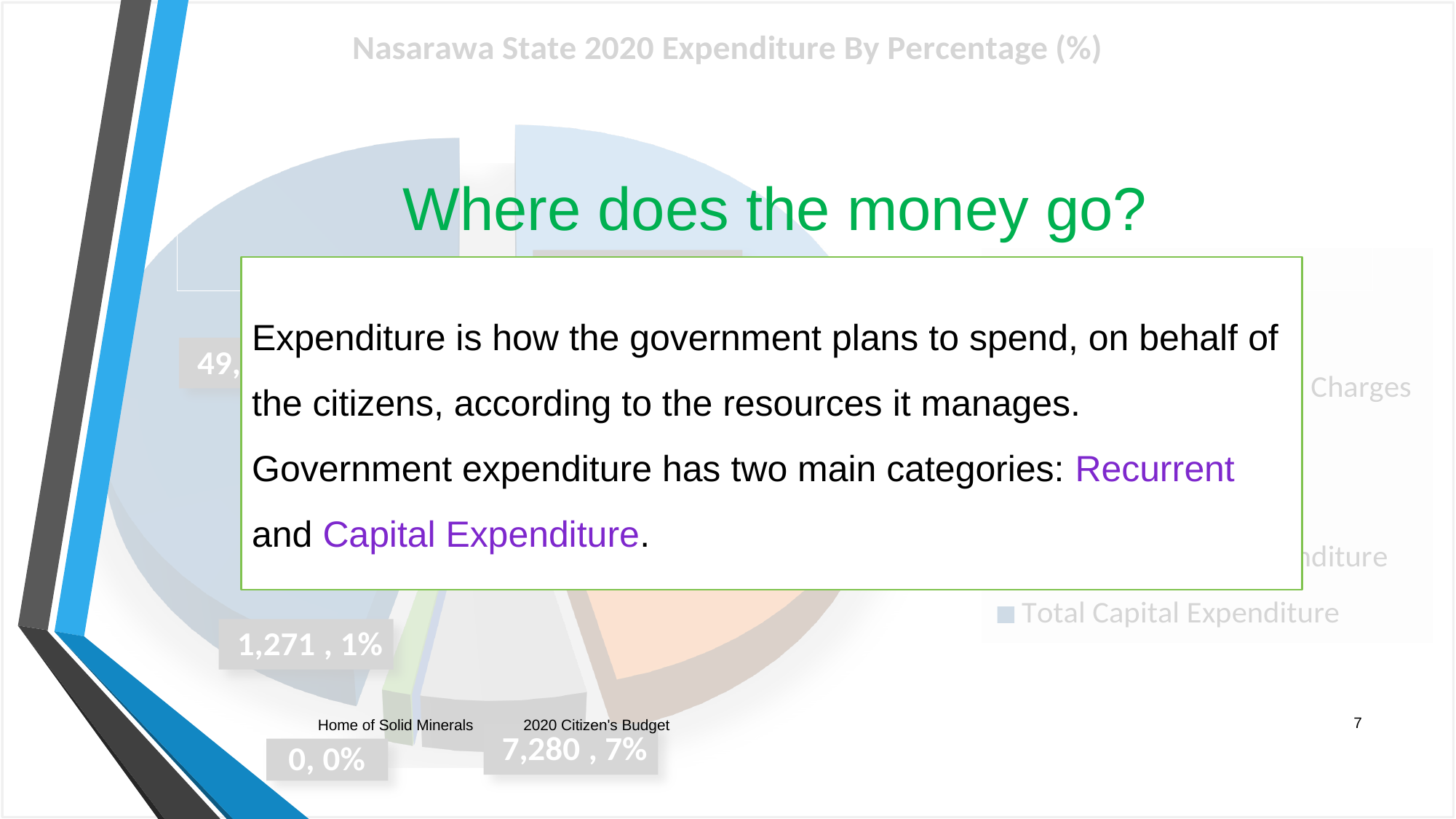

# Where does the money go?
Expenditure is how the government plans to spend, on behalf of the citizens, according to the resources it manages. Government expenditure has two main categories: Recurrent and Capital Expenditure.
7
Home of Solid Minerals            2020 Citizen's Budget